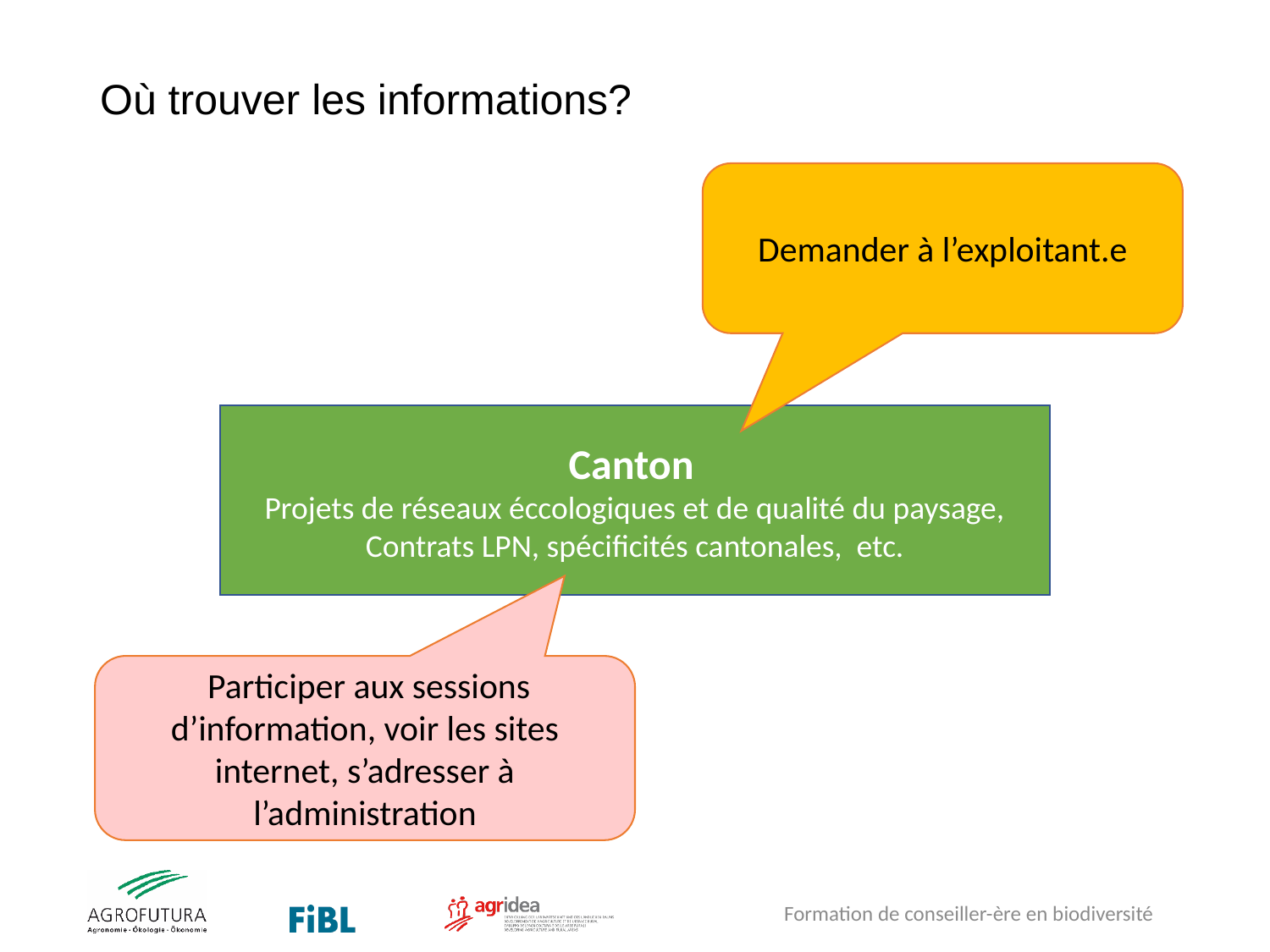

# Où trouver les informations?
Demander à l’exploitant.e
Canton
Projets de réseaux éccologiques et de qualité du paysage, Contrats LPN, spécificités cantonales,  etc.
 Participer aux sessions d’information, voir les sites internet, s’adresser à l’administration
Formation de conseiller-ère en biodiversité